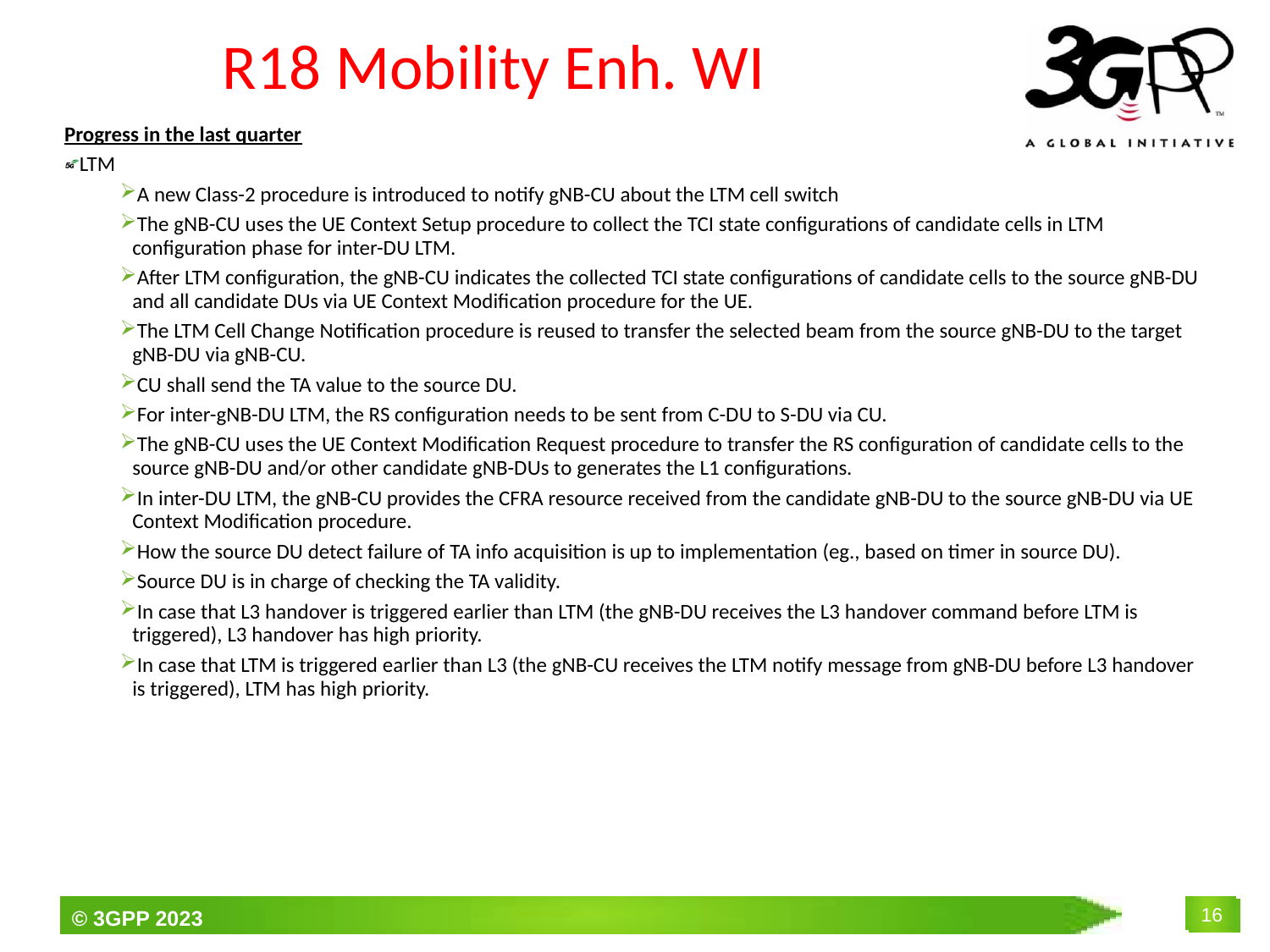

# R18 Mobility Enh. WI
Progress in the last quarter
LTM
A new Class-2 procedure is introduced to notify gNB-CU about the LTM cell switch
The gNB-CU uses the UE Context Setup procedure to collect the TCI state configurations of candidate cells in LTM configuration phase for inter-DU LTM.
After LTM configuration, the gNB-CU indicates the collected TCI state configurations of candidate cells to the source gNB-DU and all candidate DUs via UE Context Modification procedure for the UE.
The LTM Cell Change Notification procedure is reused to transfer the selected beam from the source gNB-DU to the target gNB-DU via gNB-CU.
CU shall send the TA value to the source DU.
For inter-gNB-DU LTM, the RS configuration needs to be sent from C-DU to S-DU via CU.
The gNB-CU uses the UE Context Modification Request procedure to transfer the RS configuration of candidate cells to the source gNB-DU and/or other candidate gNB-DUs to generates the L1 configurations.
In inter-DU LTM, the gNB-CU provides the CFRA resource received from the candidate gNB-DU to the source gNB-DU via UE Context Modification procedure.
How the source DU detect failure of TA info acquisition is up to implementation (eg., based on timer in source DU).
Source DU is in charge of checking the TA validity.
In case that L3 handover is triggered earlier than LTM (the gNB-DU receives the L3 handover command before LTM is triggered), L3 handover has high priority.
In case that LTM is triggered earlier than L3 (the gNB-CU receives the LTM notify message from gNB-DU before L3 handover is triggered), LTM has high priority.

16